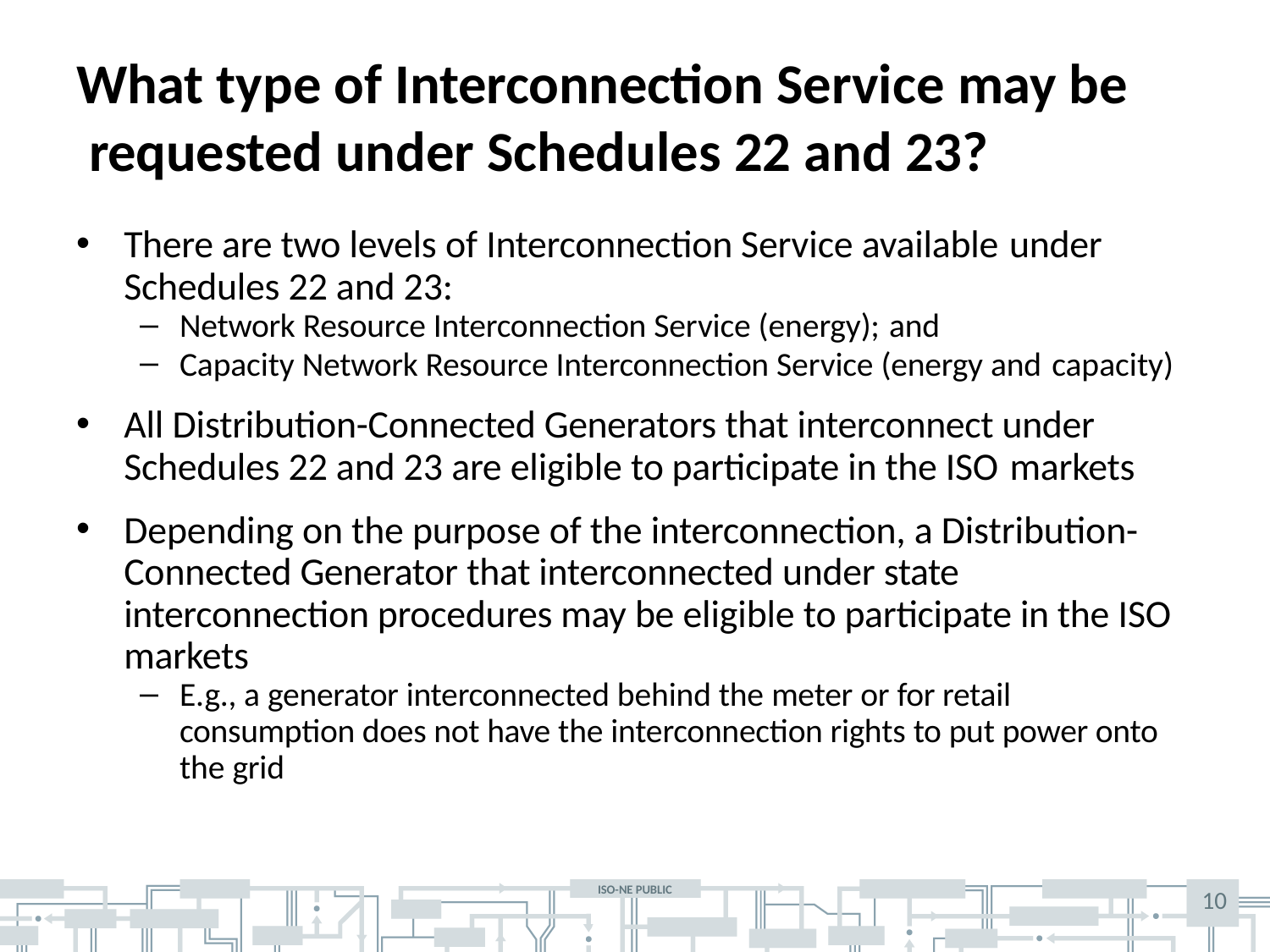

# What type of Interconnection Service may be  requested under Schedules 22 and 23?
There are two levels of Interconnection Service available under
Schedules 22 and 23:
Network Resource Interconnection Service (energy); and
Capacity Network Resource Interconnection Service (energy and capacity)
All Distribution-Connected Generators that interconnect under  Schedules 22 and 23 are eligible to participate in the ISO markets
Depending on the purpose of the interconnection, a Distribution-  Connected Generator that interconnected under state  interconnection procedures may be eligible to participate in the ISO  markets
E.g., a generator interconnected behind the meter or for retail  consumption does not have the interconnection rights to put power onto  the grid
10